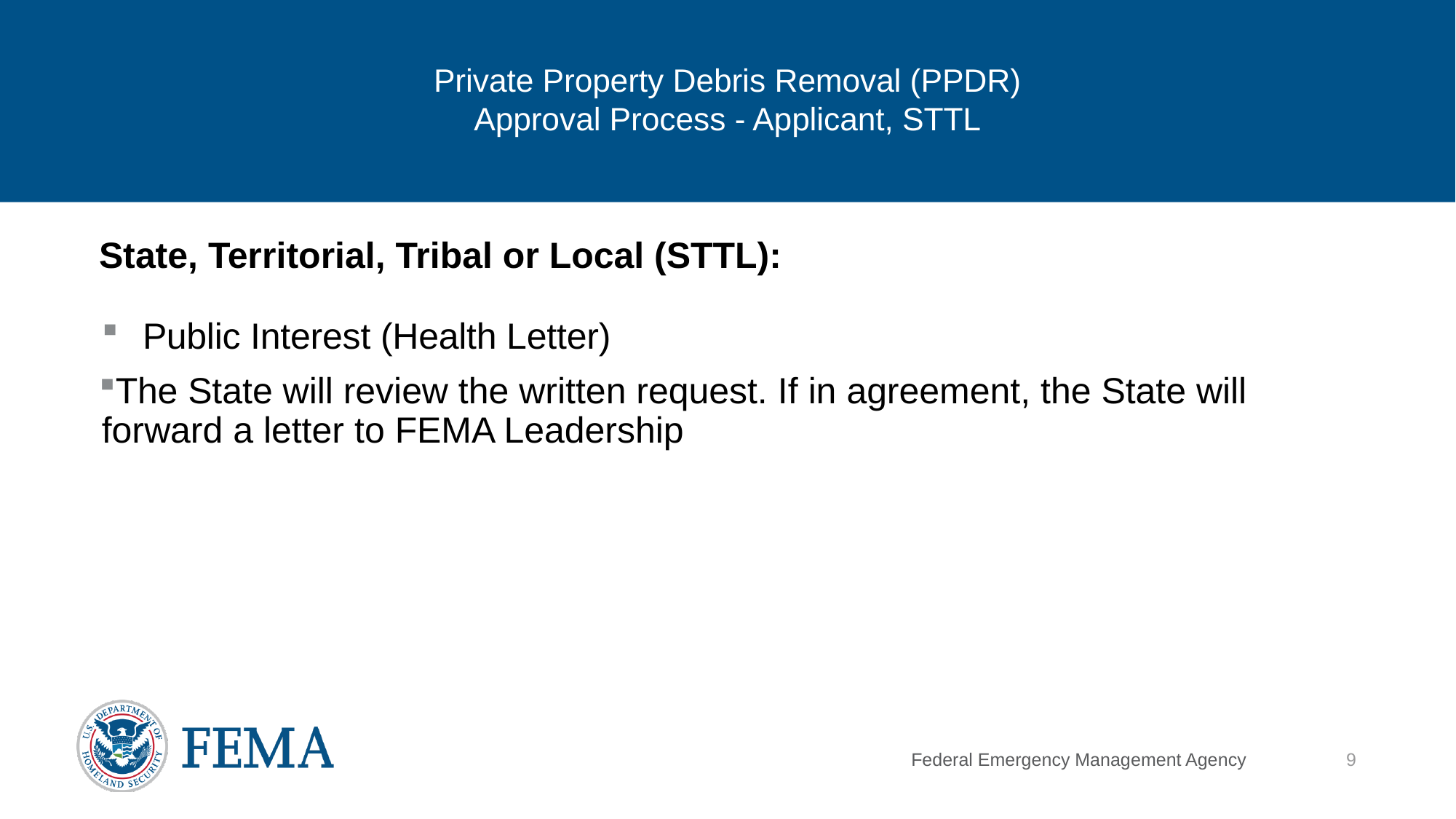

# Private Property Debris Removal (PPDR) Approval Process - Applicant, STTL

State, Territorial, Tribal or Local (STTL):
Public Interest (Health Letter)
The State will review the written request. If in agreement, the State will 	forward a letter to FEMA Leadership

9